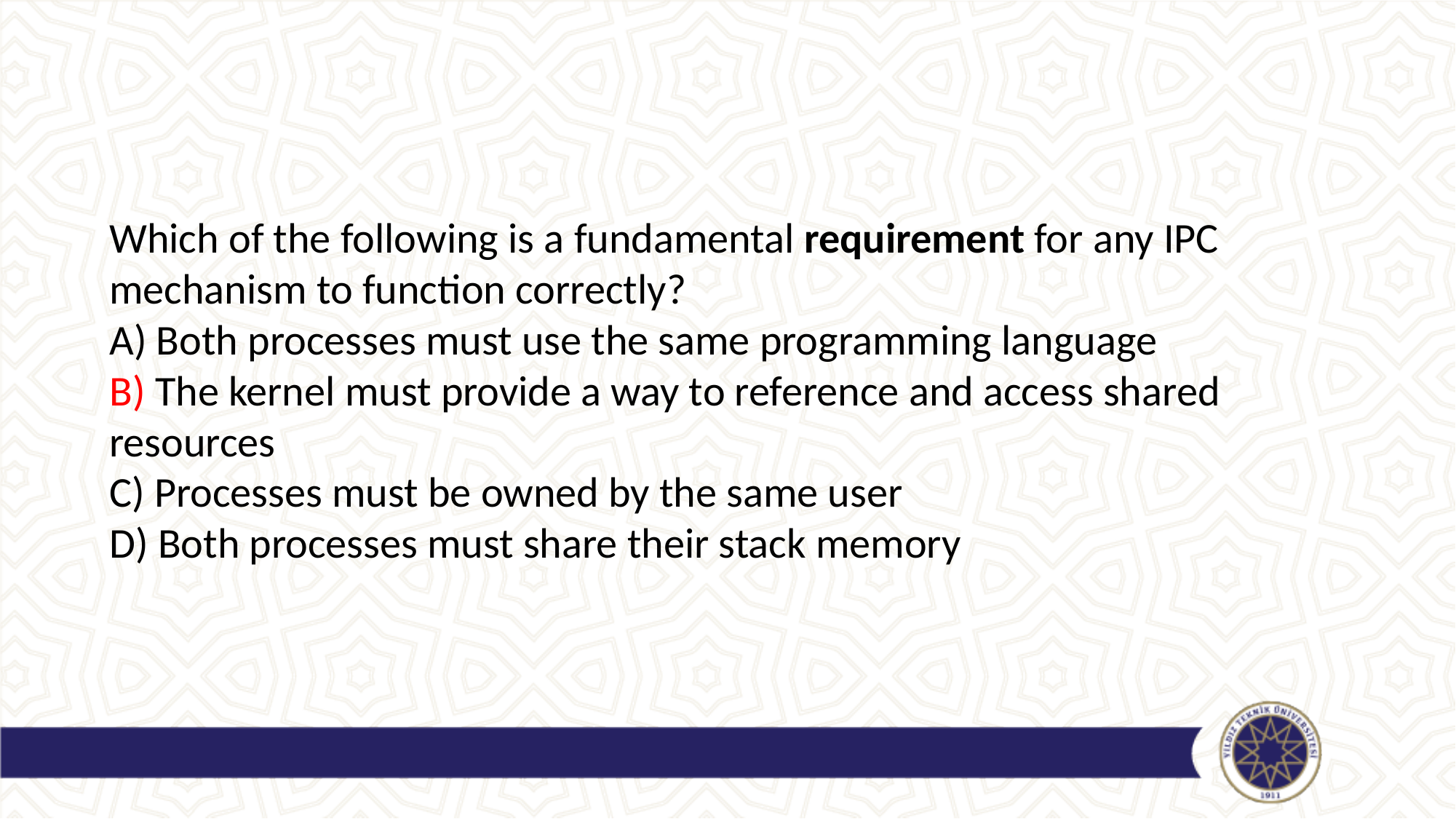

#
Which of the following is a fundamental requirement for any IPC mechanism to function correctly?
A) Both processes must use the same programming language
B) The kernel must provide a way to reference and access shared resources
C) Processes must be owned by the same user
D) Both processes must share their stack memory